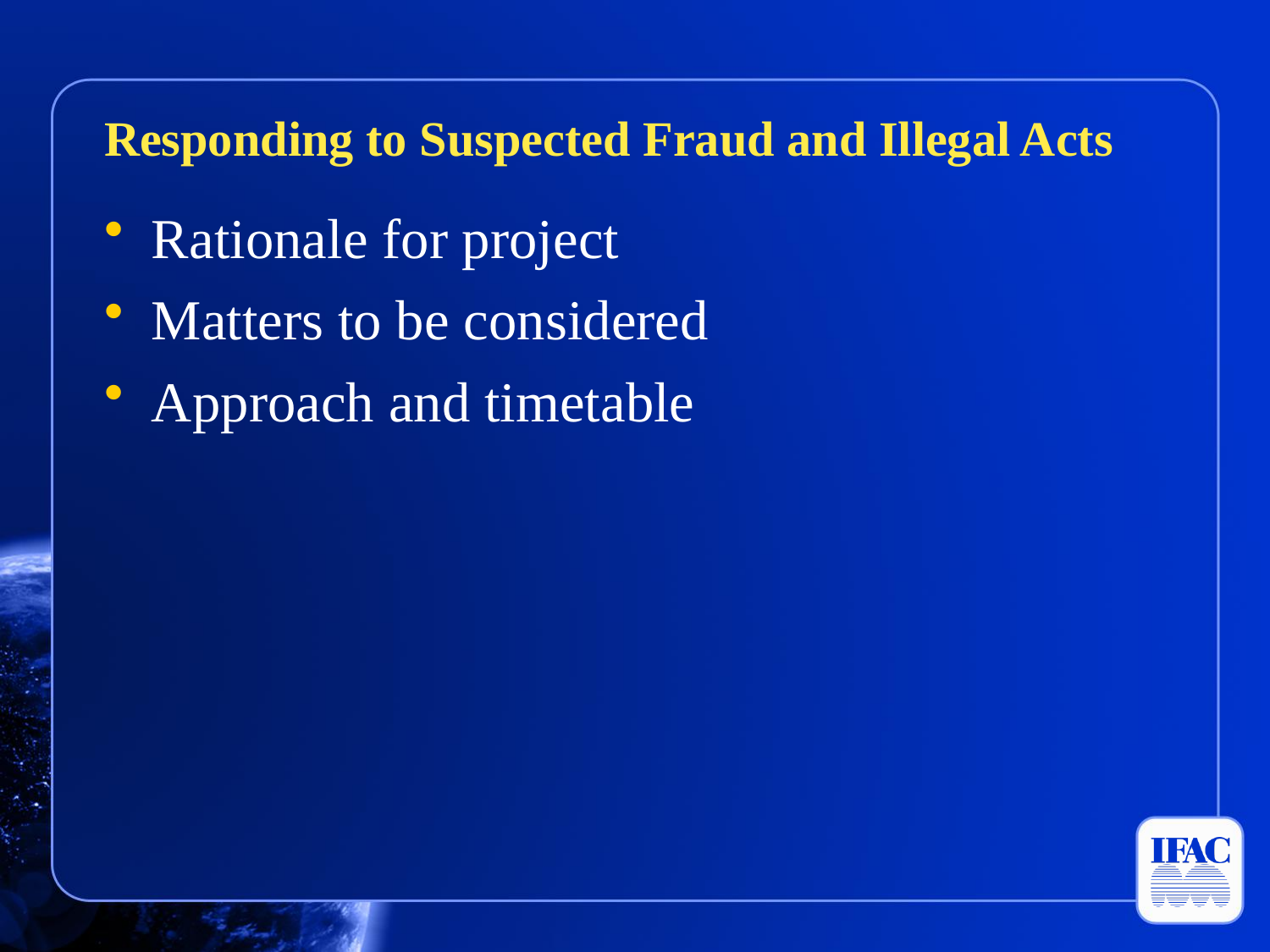

#
Responding to Suspected Fraud and Illegal Acts
Rationale for project
Matters to be considered
Approach and timetable